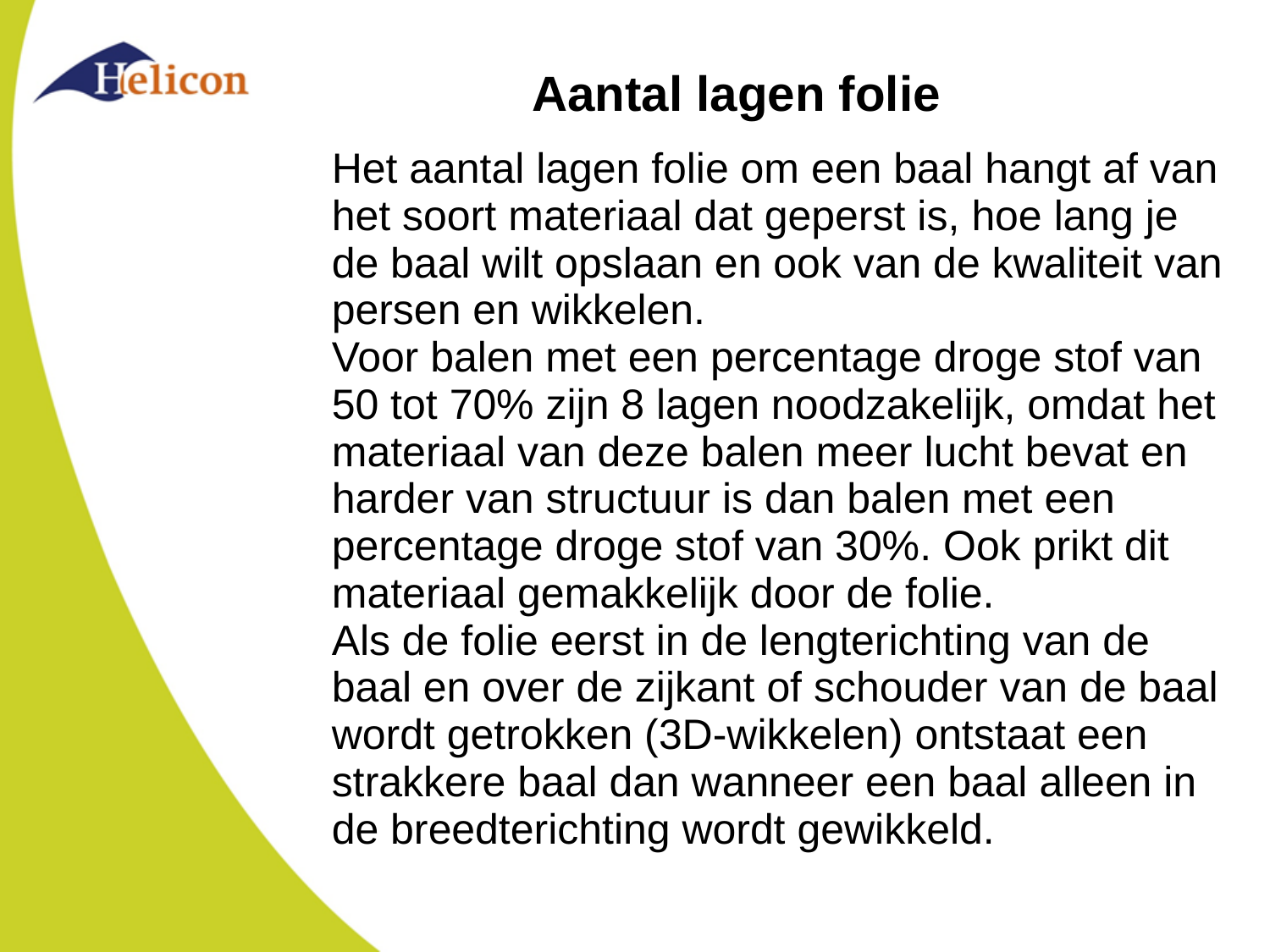

# Aantal lagen folie
| Het aantal lagen folie om een baal hangt af van het soort materiaal dat geperst is, hoe lang je de baal wilt opslaan en ook van de kwaliteit van persen en wikkelen.  Voor balen met een percentage droge stof van 50 tot 70% zijn 8 lagen noodzakelijk, omdat het materiaal van deze balen meer lucht bevat en harder van structuur is dan balen met een percentage droge stof van 30%. Ook prikt dit materiaal gemakkelijk door de folie. Als de folie eerst in de lengterichting van de baal en over de zijkant of schouder van de baal wordt getrokken (3D-wikkelen) ontstaat een strakkere baal dan wanneer een baal alleen in de breedterichting wordt gewikkeld. |
| --- |